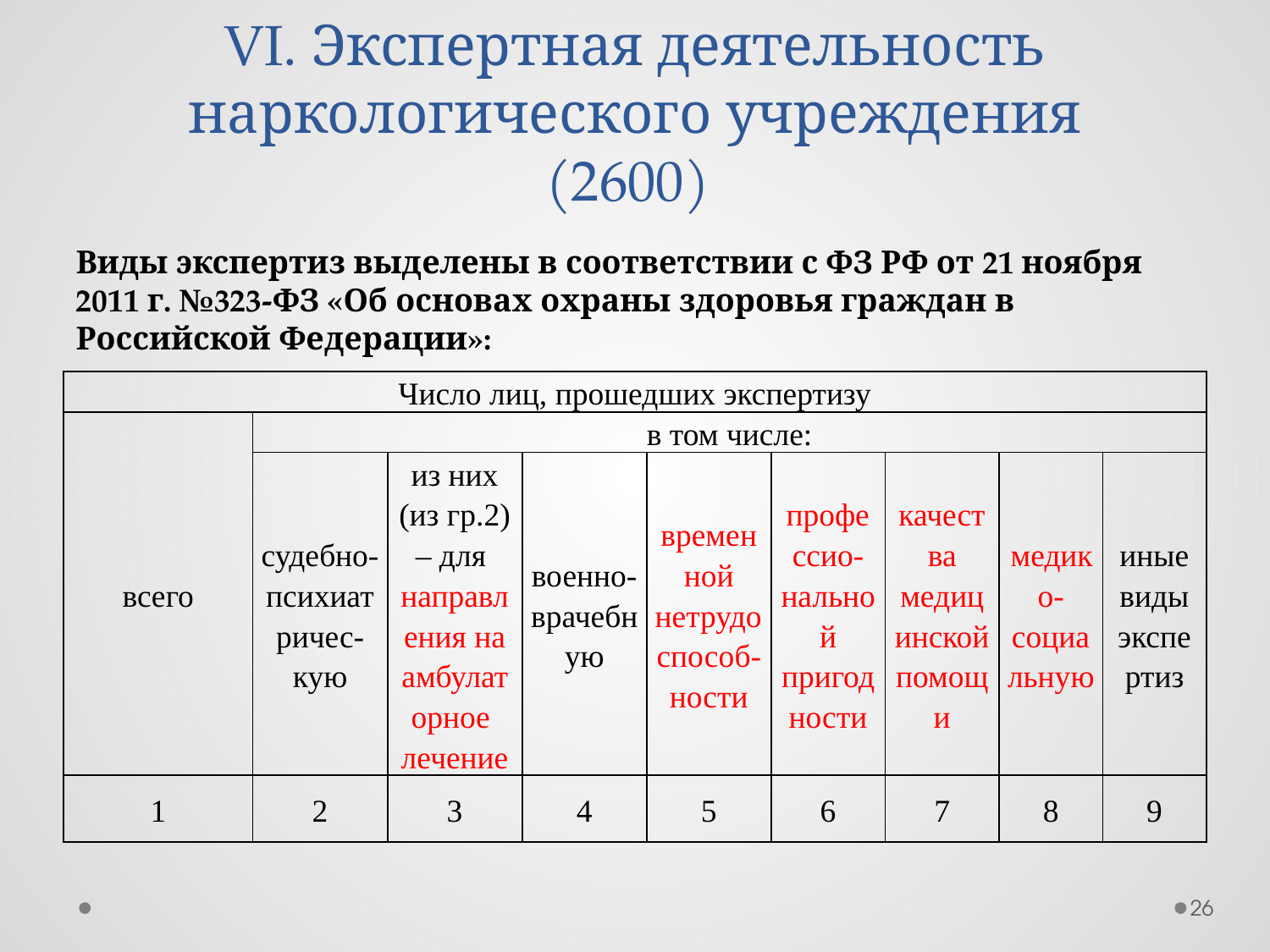

# VI. Экспертная деятельность наркологического учреждения (2600)
Виды экспертиз выделены в соответствии с ФЗ РФ от 21 ноября 2011 г. №323-ФЗ «Об основах охраны здоровья граждан в Российской Федерации»:
| Число лиц, прошедших экспертизу |  |  |  |  |  |  |  |  |
| --- | --- | --- | --- | --- | --- | --- | --- | --- |
| всего | в том числе: |  |  |  |  |  |  |  |
|  | судебно-психиатричес-кую | из них (из гр.2) – для направления на амбулаторное лечение | военно-врачебную | временной нетрудоспособ-ности | профессио-нальной пригодности | качества медицинской помощи | медико-социальную | иные виды экспертиз |
| 1 | 2 | 3 | 4 | 5 | 6 | 7 | 8 | 9 |

26